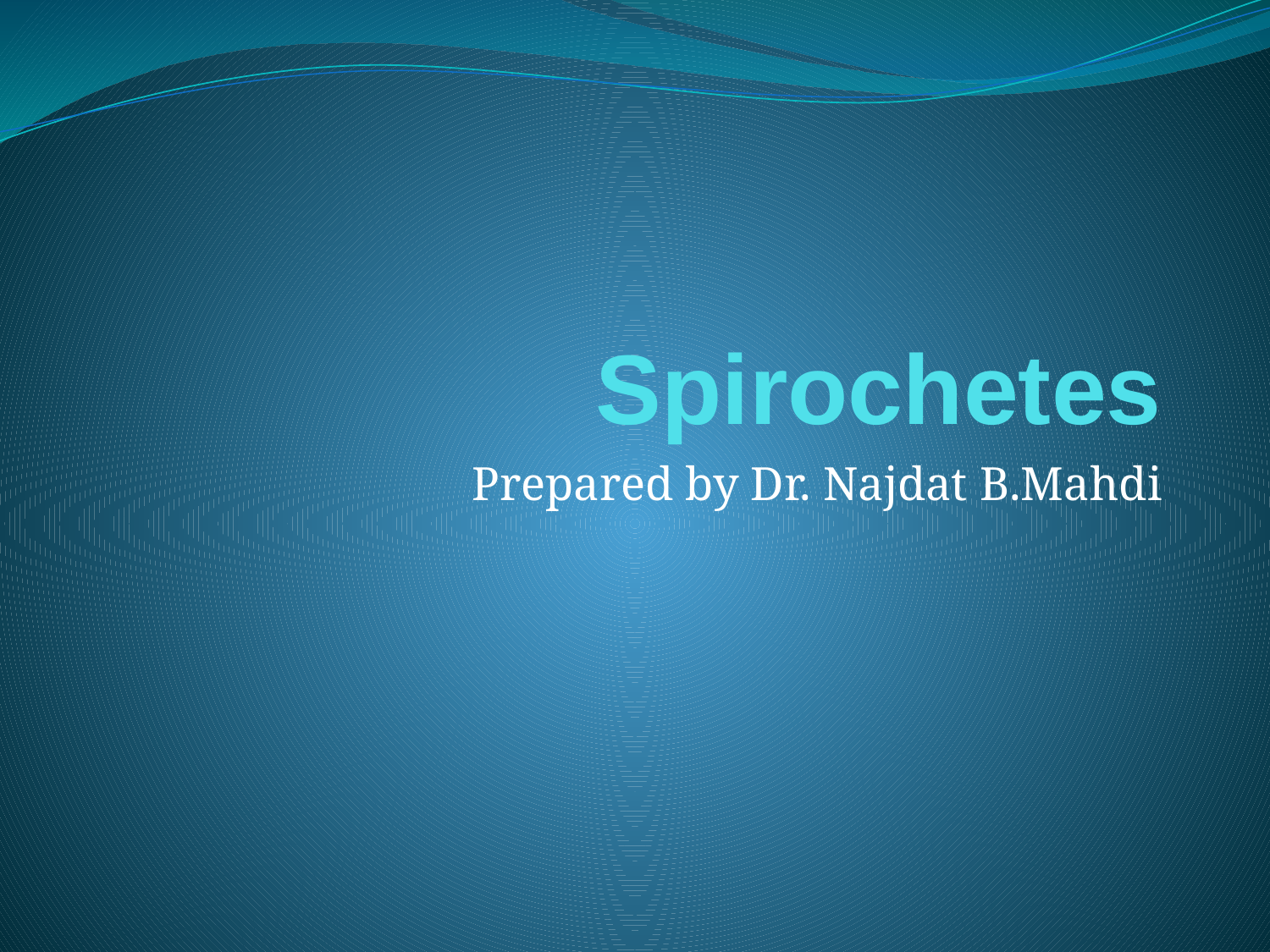

# Spirochetes
Prepared by Dr. Najdat B.Mahdi